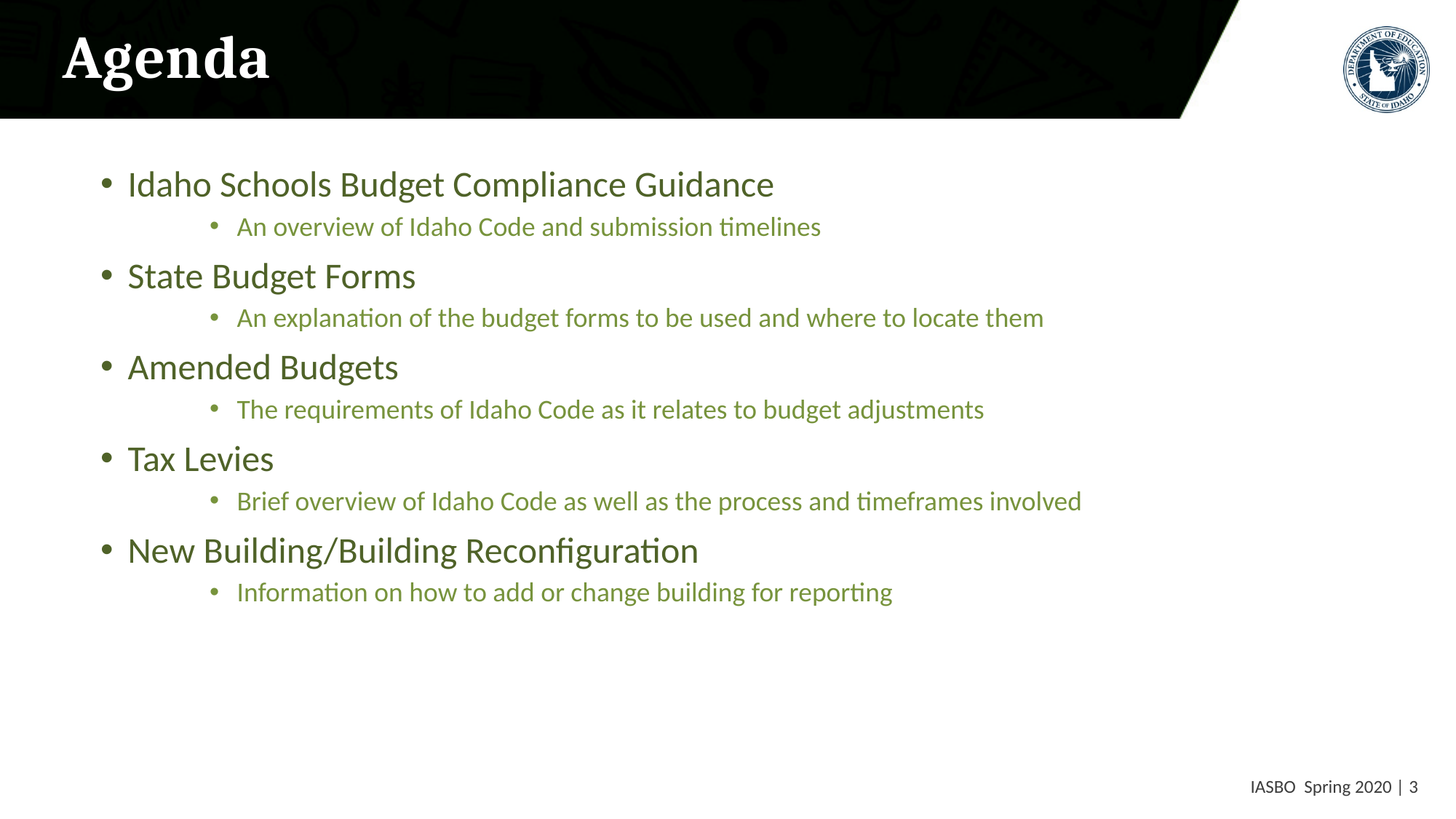

# Agenda
Idaho Schools Budget Compliance Guidance
An overview of Idaho Code and submission timelines
State Budget Forms
An explanation of the budget forms to be used and where to locate them
Amended Budgets
The requirements of Idaho Code as it relates to budget adjustments
Tax Levies
Brief overview of Idaho Code as well as the process and timeframes involved
New Building/Building Reconfiguration
Information on how to add or change building for reporting

 IASBO  Spring 2020 | 3